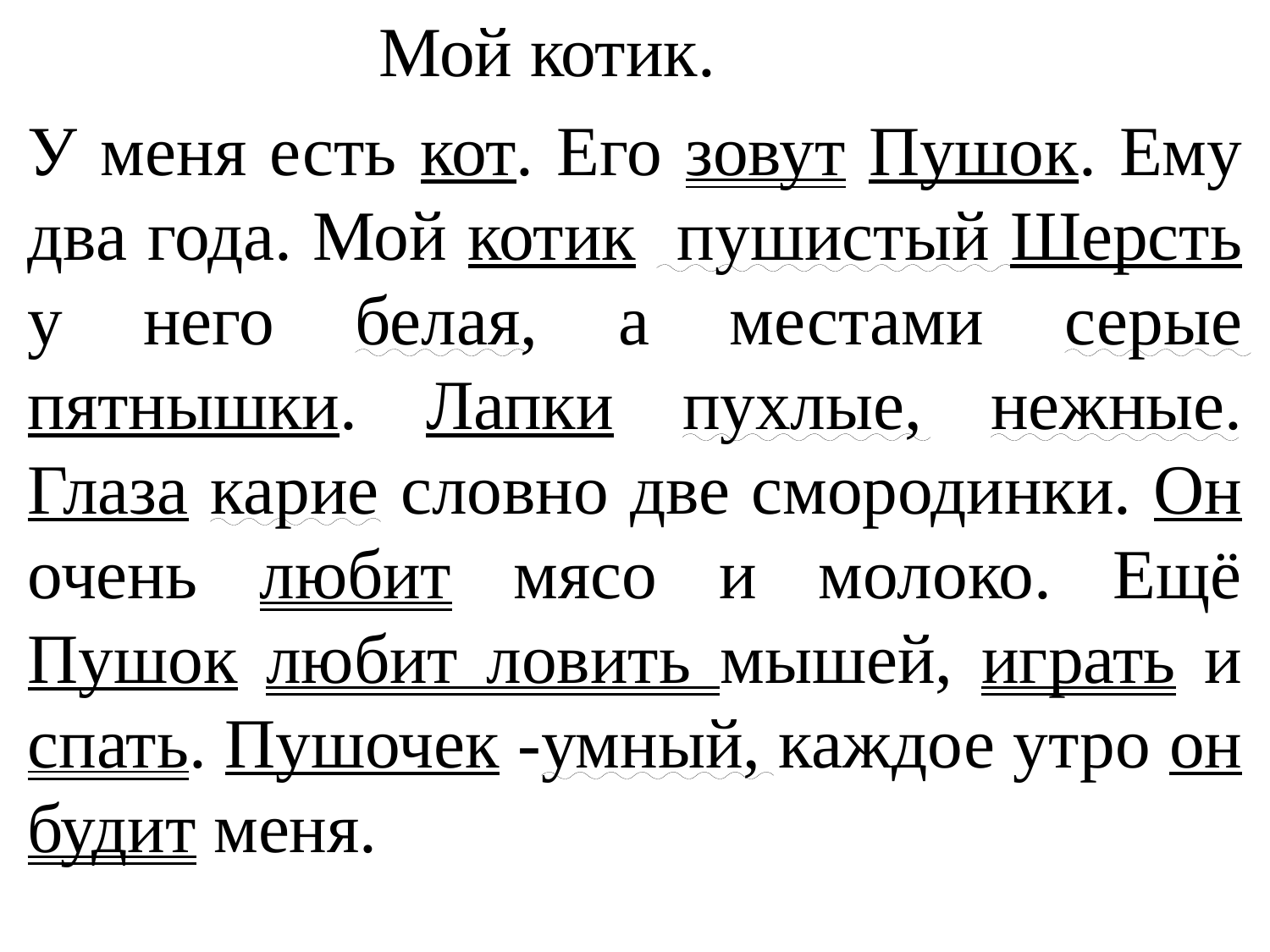

Мой котик.
У меня есть кот. Его зовут Пушок. Ему два года. Мой котик  пушистый Шерсть у него белая, а местами серые пятнышки. Лапки пухлые, нежные. Глаза карие словно две смородинки. Он очень любит мясо и молоко. Ещё Пушок любит ловить мышей, играть и спать. Пушочек -умный, каждое утро он будит меня.